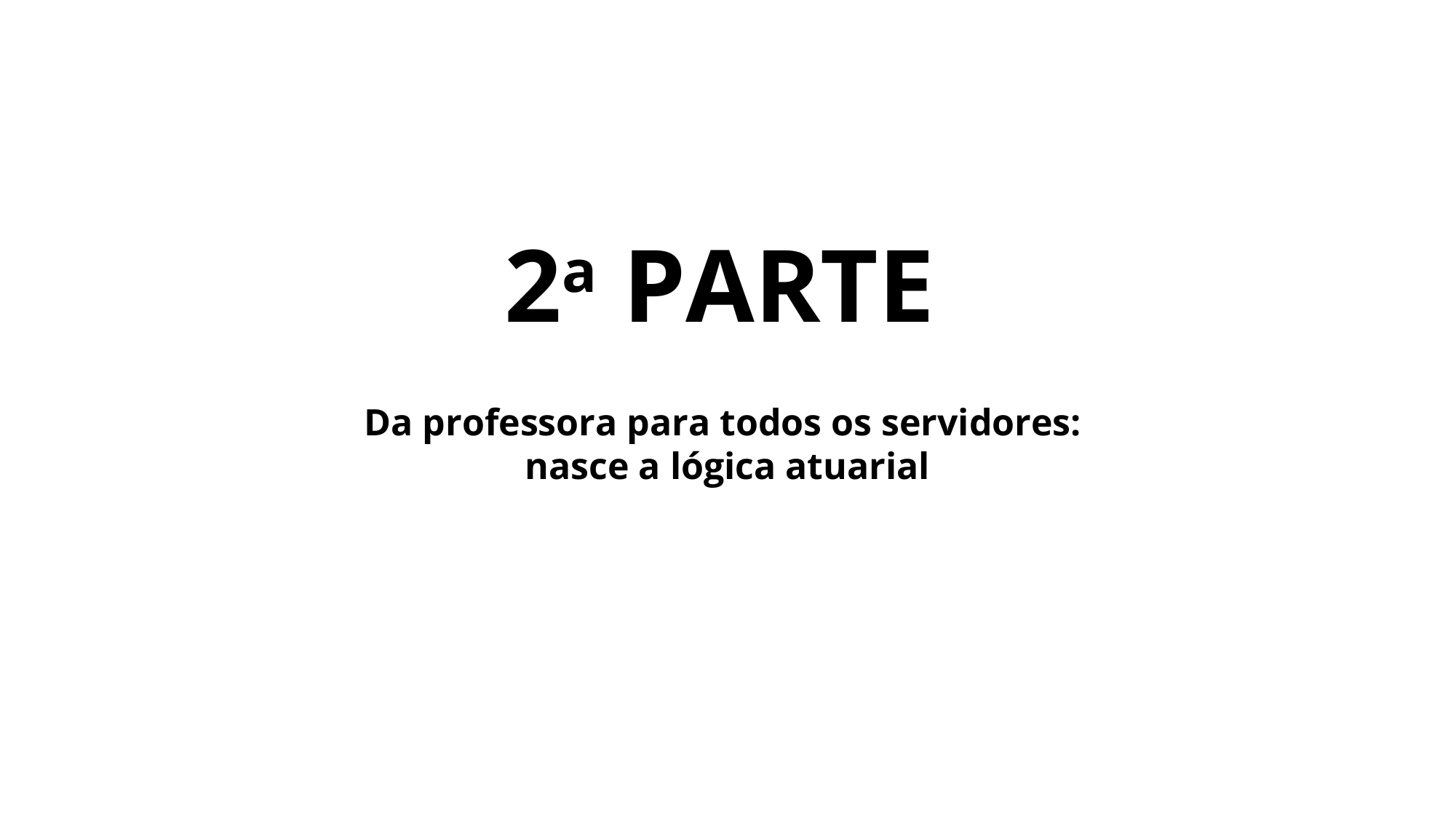

2a PARTE
Da professora para todos os servidores:
nasce a lógica atuarial